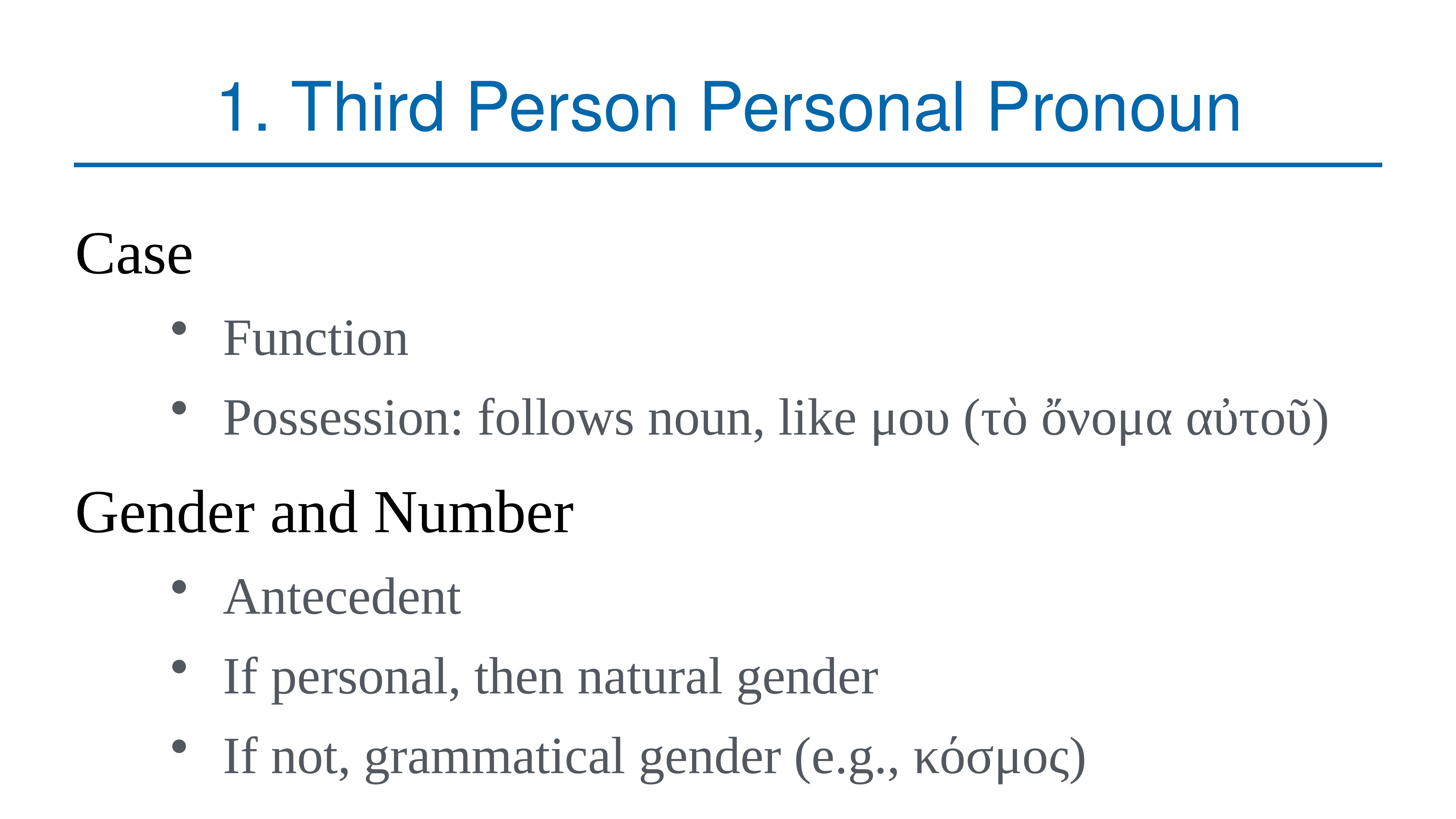

# 1. Third Person Personal Pronoun
Case
Function
Possession: follows noun, like μου (τὸ ὄνομα αὐτοῦ)
Gender and Number
Antecedent
If personal, then natural gender
If not, grammatical gender (e.g., κόσμος)